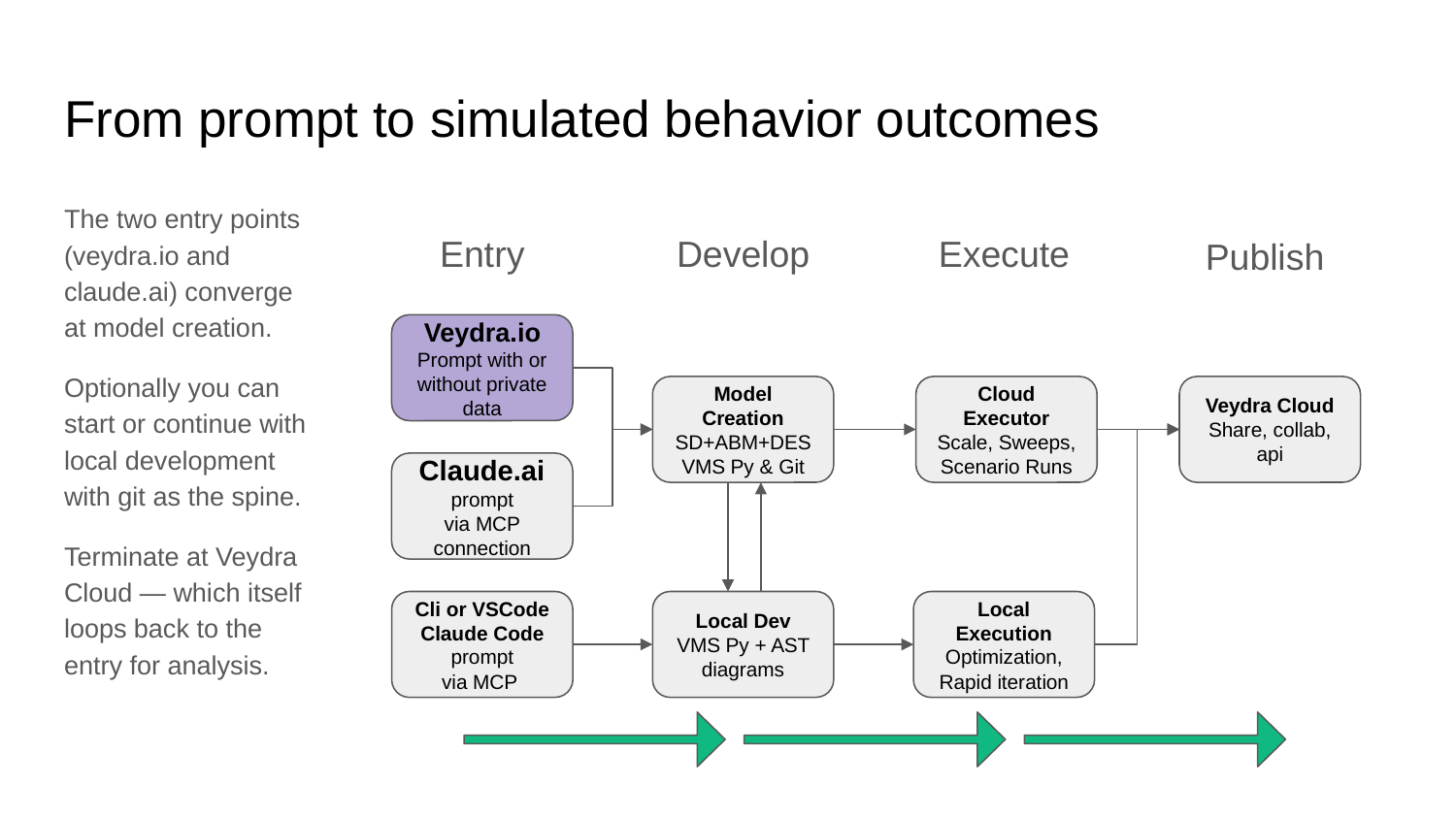

# From prompt to simulated behavior outcomes
The two entry points (veydra.io and claude.ai) converge at model creation.
Optionally you can start or continue with local development with git as the spine.
Terminate at Veydra Cloud — which itself loops back to the entry for analysis.
Entry
Develop
Execute
Publish
Veydra.io
Prompt with or without private data
Model Creation
SD+ABM+DES
VMS Py & Git
Cloud Executor
Scale, Sweeps, Scenario Runs
Veydra Cloud
Share, collab, api
Claude.ai prompt
via MCP connection
Cli or VSCode
Claude Code
prompt
via MCP
Local Dev
VMS Py + AST diagrams
Local Execution
Optimization, Rapid iteration